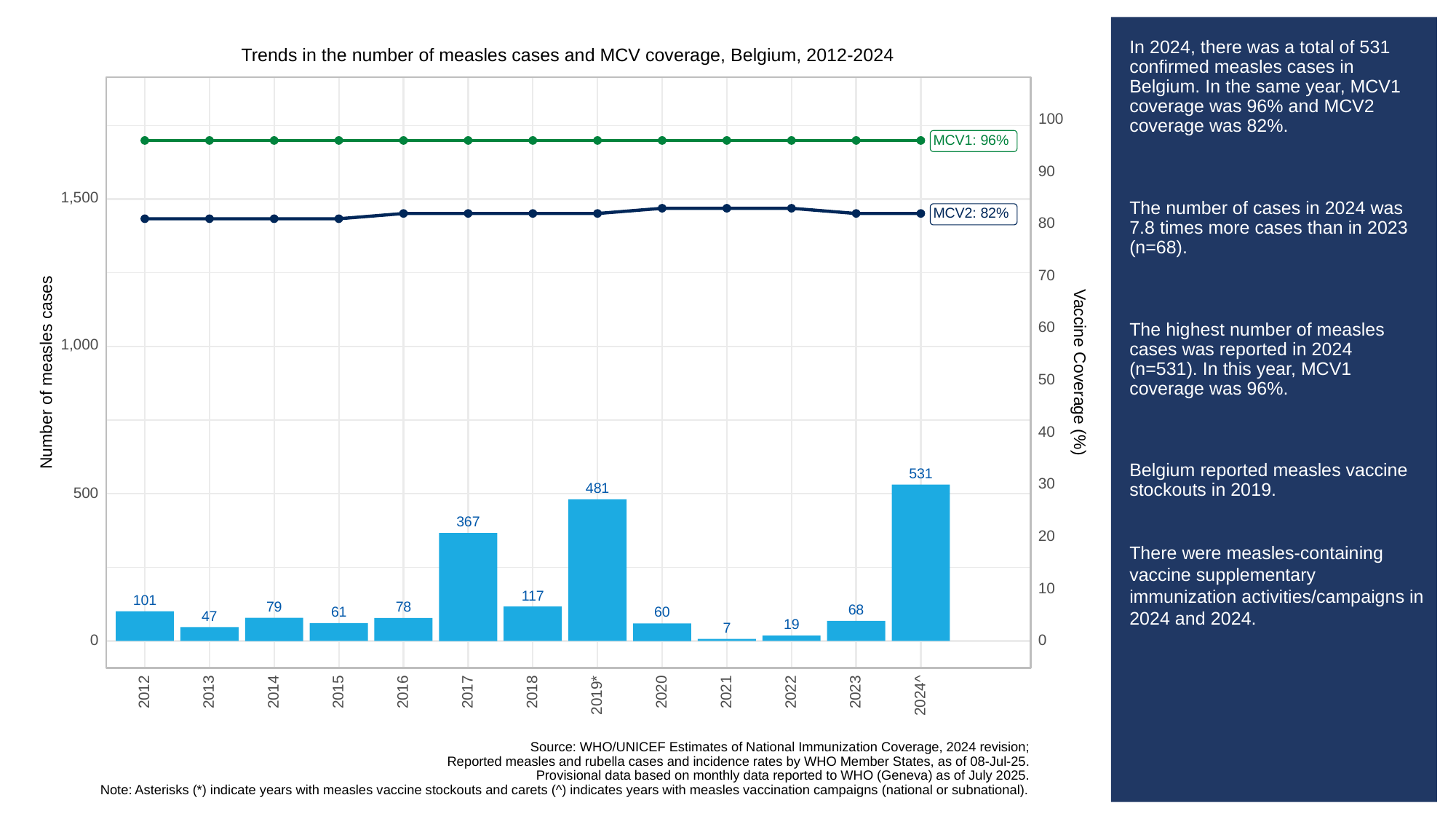

# In 2024, there was a total of 531 confirmed measles cases in Belgium. In the same year, MCV1 coverage was 96% and MCV2 coverage was 82%.

The number of cases in 2024 was 7.8 times more cases than in 2023 (n=68).

The highest number of measles cases was reported in 2024 (n=531). In this year, MCV1 coverage was 96%.

Belgium reported measles vaccine stockouts in 2019.

There were measles-containing vaccine supplementary immunization activities/campaigns in 2024 and 2024.

Trends in the number of measles cases and MCV coverage, Belgium, 2012-2024

100

MCV1: 96%

90
1,500

MCV2: 82%

80
70

60
1,000

Vaccine Coverage (%)
Number of measles cases
50

40
531
30
481

500

367
20

10
117
101
79
78
68

61
60

47

19

7

0
0

2013
2023
2012
2014
2015
2016
2017
2018
2020
2021
2022
2019*
2024^
Source: WHO/UNICEF Estimates of National Immunization Coverage, 2024 revision;
Reported measles and rubella cases and incidence rates by WHO Member States, as of 08-Jul-25.
Provisional data based on monthly data reported to WHO (Geneva) as of July 2025.
Note: Asterisks (*) indicate years with measles vaccine stockouts and carets (^) indicates years with measles vaccination campaigns (national or subnational).